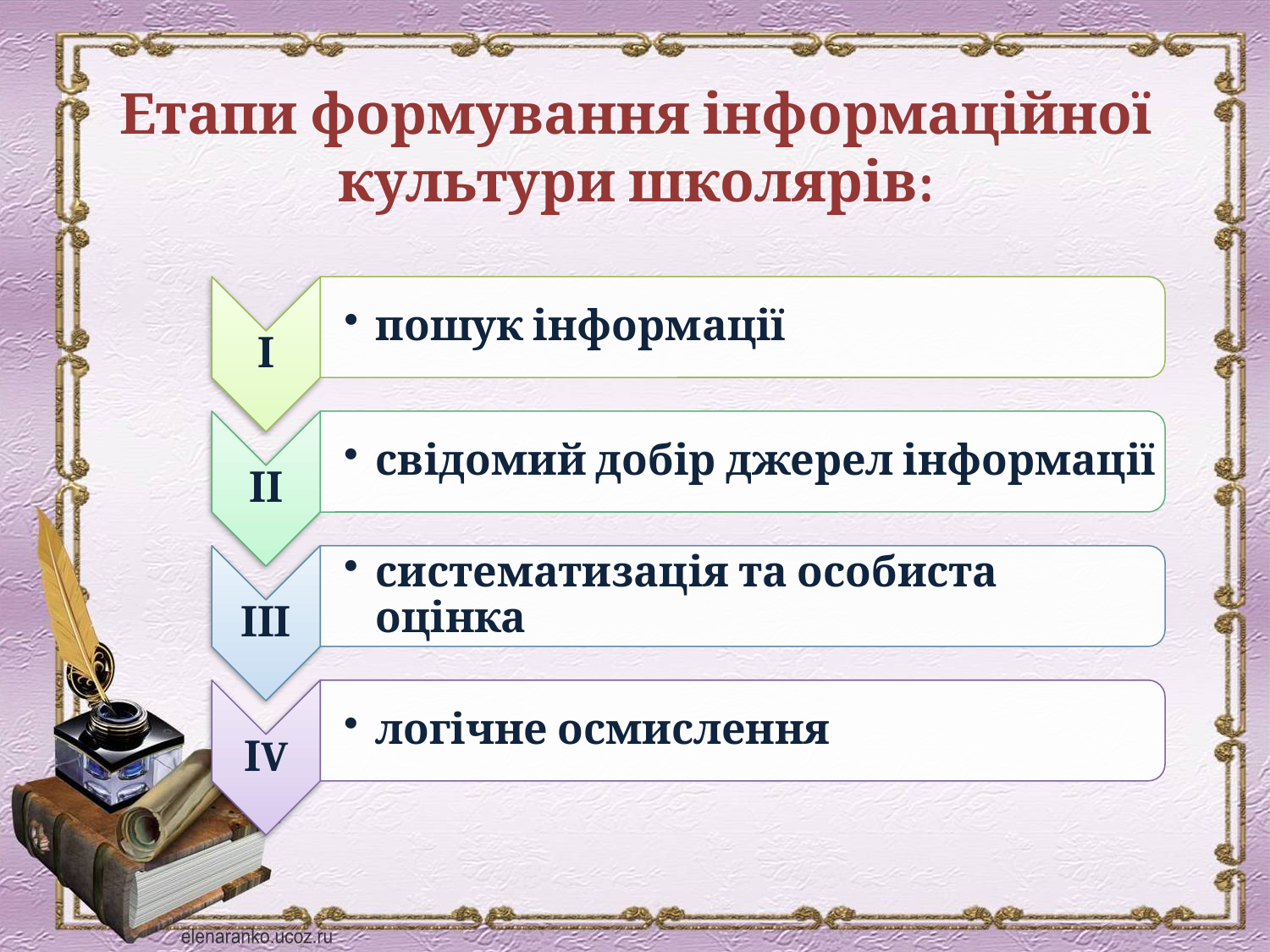

# Етапи формування інформаційної культури школярів:
І
пошук інформації
ІІ
свідомий добір джерел інформації
ІІІ
систематизація та особиста оцінка
ІV
логічне осмислення